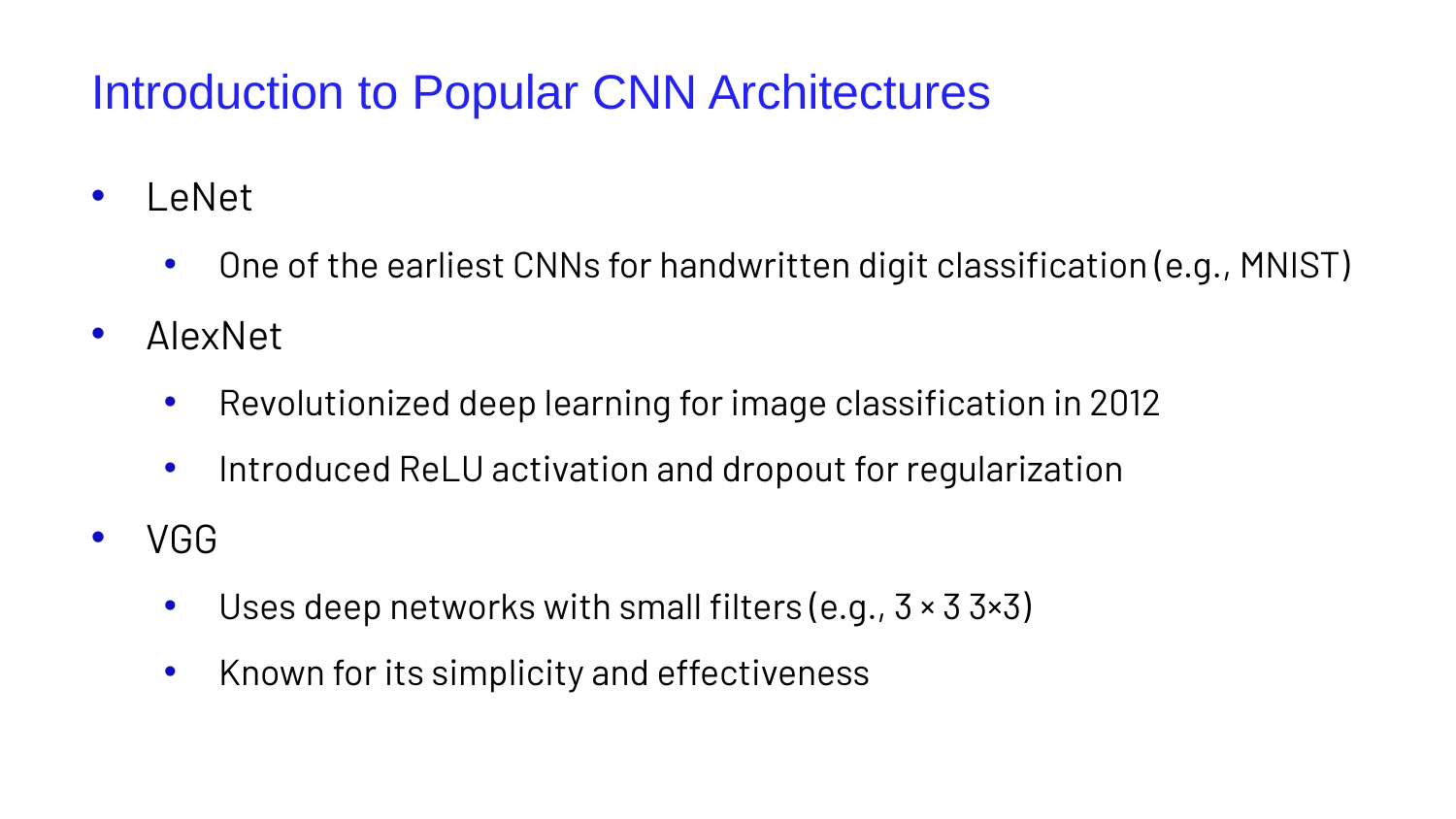

Introduction to Popular CNN Architectures
LeNet
One of the earliest CNNs for handwritten digit classification (e.g., MNIST)
AlexNet
Revolutionized deep learning for image classification in 2012
Introduced ReLU activation and dropout for regularization
VGG
Uses deep networks with small filters (e.g., 3 × 3 3×3)
Known for its simplicity and effectiveness